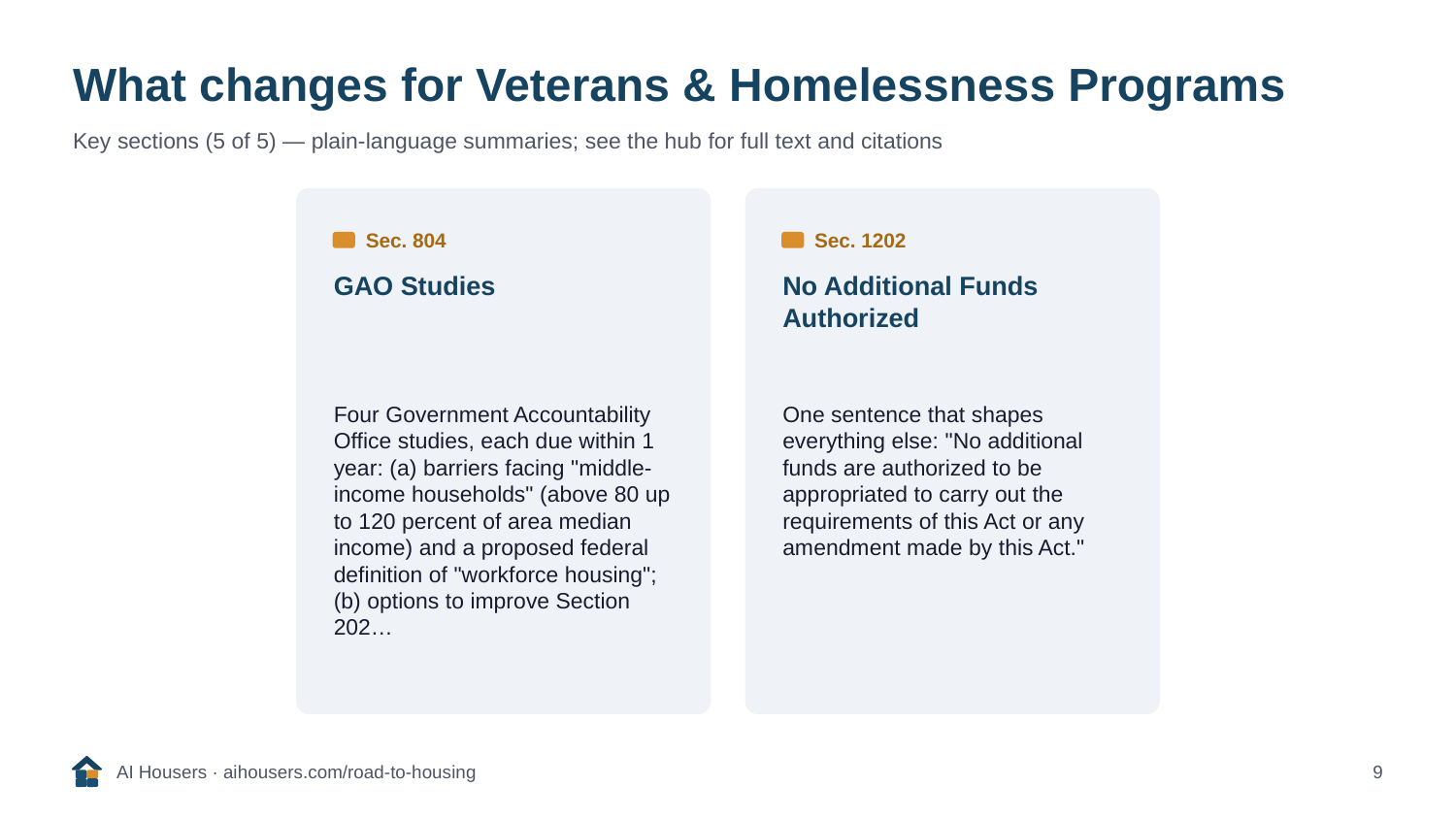

What changes for Veterans & Homelessness Programs
Key sections (5 of 5) — plain-language summaries; see the hub for full text and citations

Sec. 804
Sec. 1202

GAO Studies
No Additional Funds Authorized
Four Government Accountability Office studies, each due within 1 year: (a) barriers facing "middle-income households" (above 80 up to 120 percent of area median income) and a proposed federal definition of "workforce housing"; (b) options to improve Section 202…
One sentence that shapes everything else: "No additional funds are authorized to be appropriated to carry out the requirements of this Act or any amendment made by this Act."
AI Housers · aihousers.com/road-to-housing
9